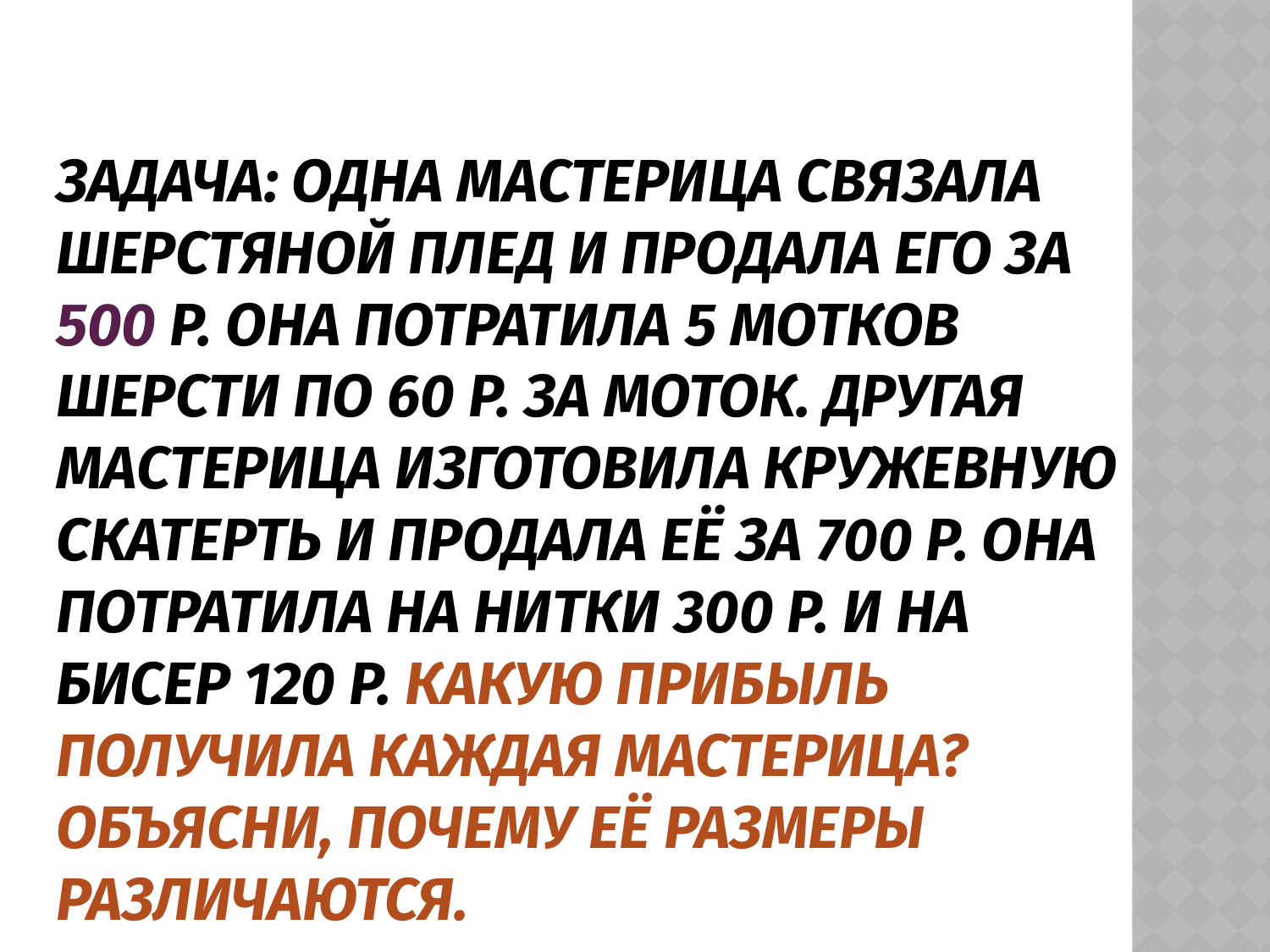

# Задача: одна мастерица связала шерстяной плед и продала его за 500 р. Она потратила 5 мотков шерсти по 60 р. за моток. Другая мастерица изготовила кружевную скатерть и продала её за 700 р. Она потратила на нитки 300 р. и на бисер 120 р. Какую прибыль получила каждая мастерица? Объясни, почему её размеры различаются.